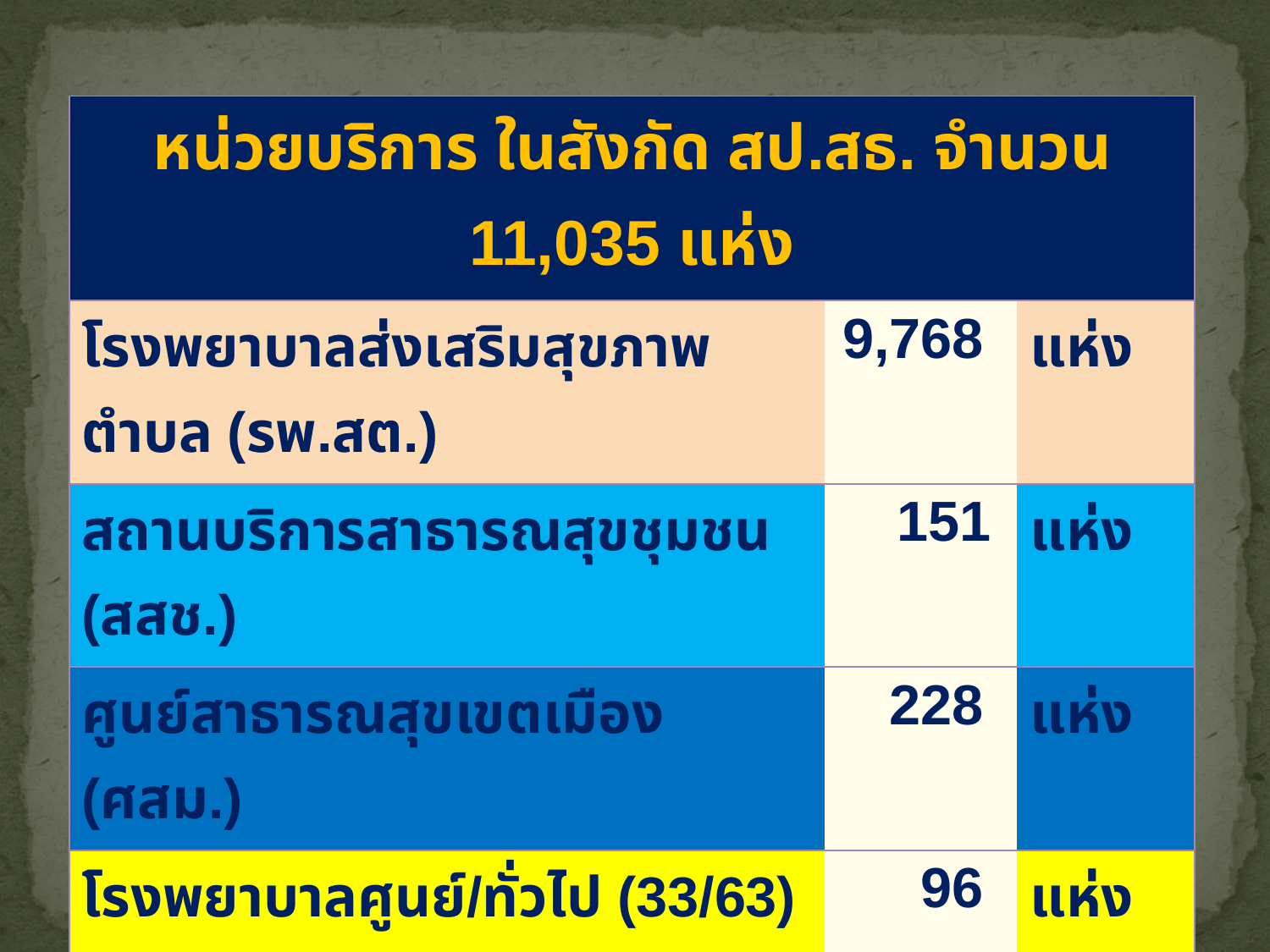

| หน่วยบริการ ในสังกัด สป.สธ. จำนวน 11,035 แห่ง |  |  |
| --- | --- | --- |
| โรงพยาบาลส่งเสริมสุขภาพตำบล (รพ.สต.) | 9,768 | แห่ง |
| สถานบริการสาธารณสุขชุมชน (สสช.) | 151 | แห่ง |
| ศูนย์สาธารณสุขเขตเมือง (ศสม.) | 228 | แห่ง |
| โรงพยาบาลศูนย์/ทั่วไป (33/63) | 96 | แห่ง |
| โรงพยาบาลชุมชน (รพช.) | 792 | แห่ง |